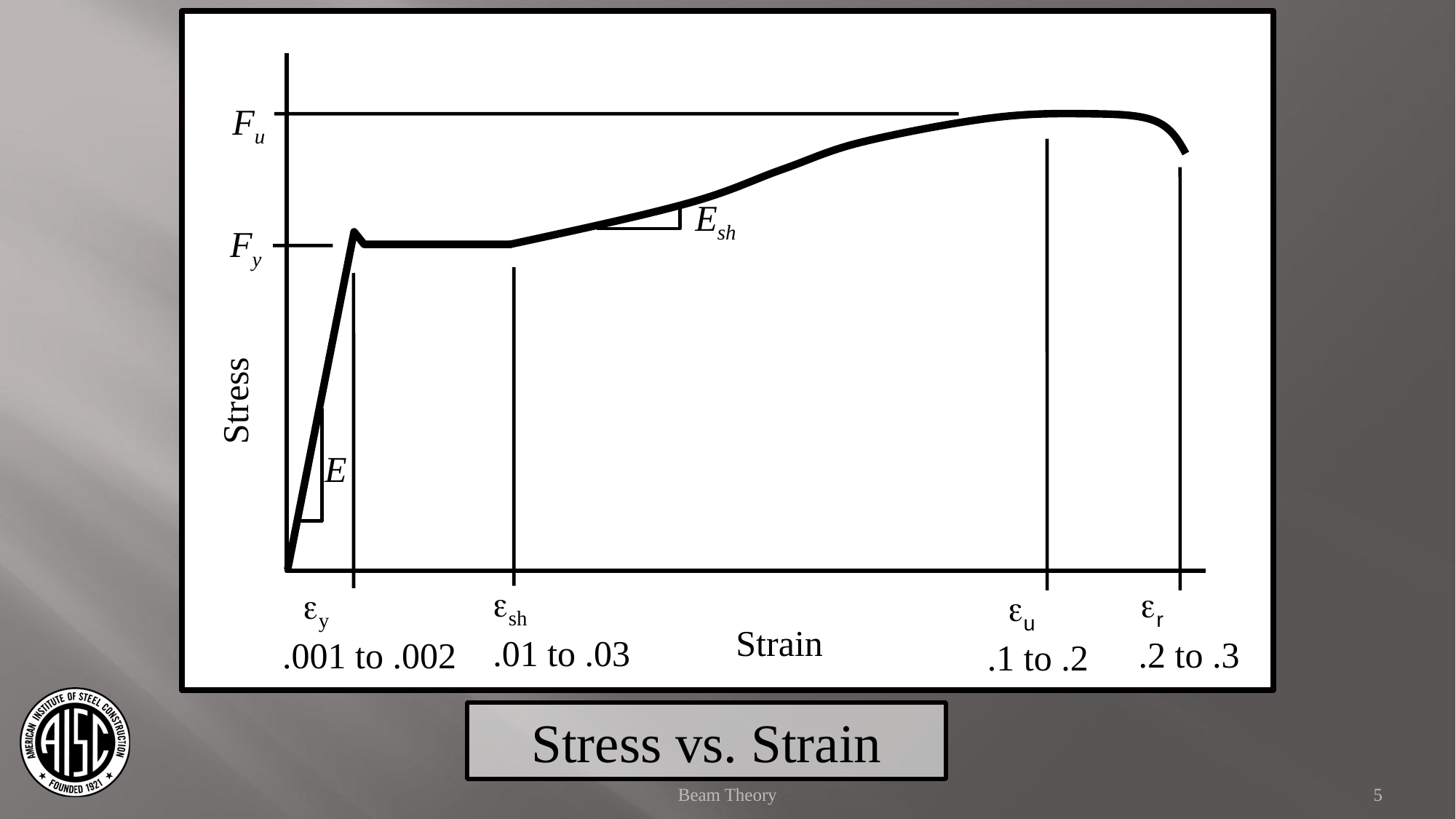

Fu

Stress
Esh

Fy

E
εsh
.01 to .03
  εr
  .2 to .3
  εy
.001 to .002
  εu
.1 to .2
Strain

Stress vs. Strain
Beam Theory
5